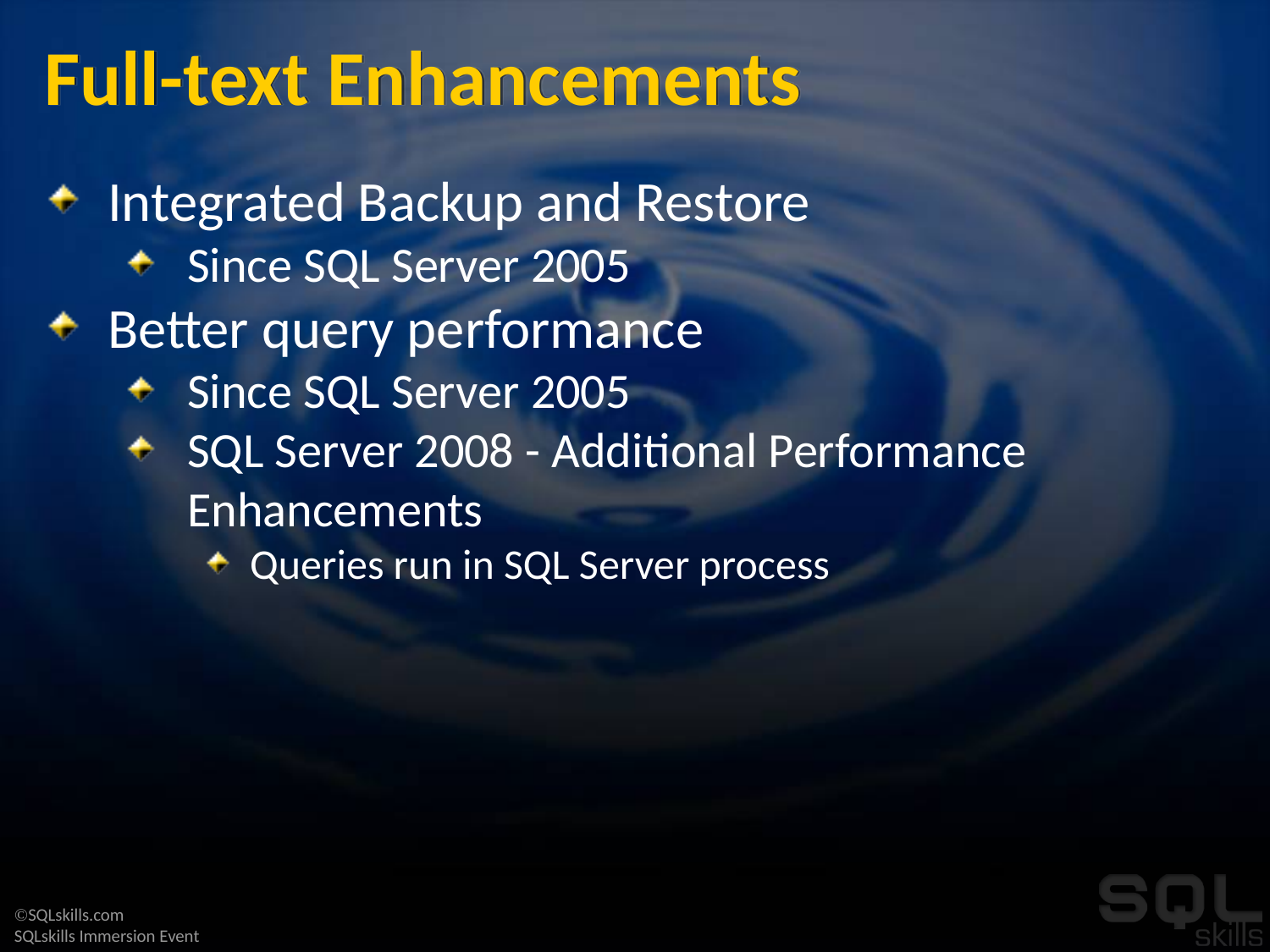

# Full-text Enhancements
Integrated Backup and Restore
Since SQL Server 2005
Better query performance
Since SQL Server 2005
SQL Server 2008 - Additional Performance Enhancements
Queries run in SQL Server process